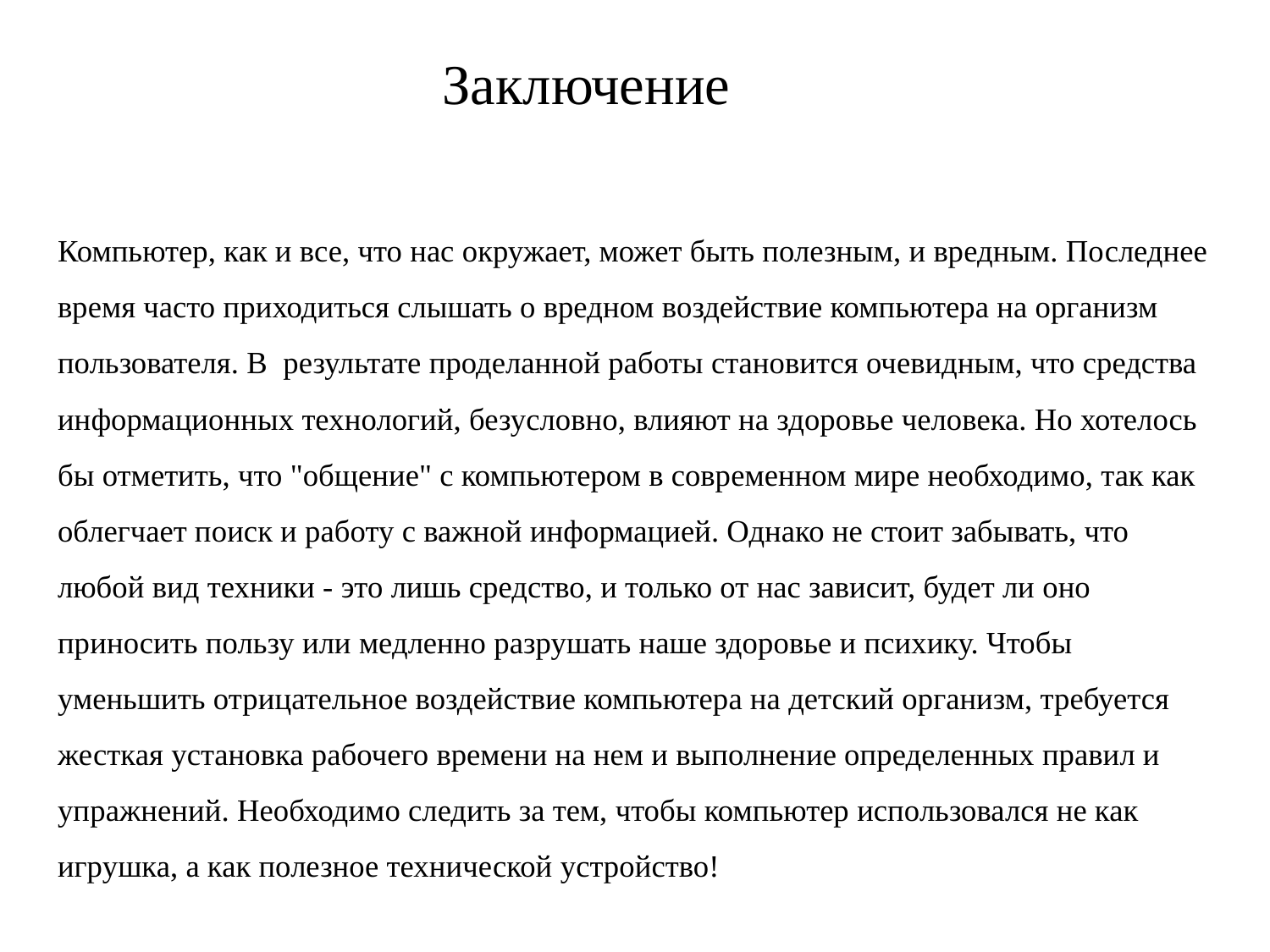

# Заключение
Компьютер, как и все, что нас окружает, может быть полезным, и вредным. Последнее время часто приходиться слышать о вредном воздействие компьютера на организм пользователя. В  результате проделанной работы становится очевидным, что средства информационных технологий, безусловно, влияют на здоровье человека. Но хотелось бы отметить, что "общение" с компьютером в современном мире необходимо, так как облегчает поиск и работу с важной информацией. Однако не стоит забывать, что любой вид техники - это лишь средство, и только от нас зависит, будет ли оно приносить пользу или медленно разрушать наше здоровье и психику. Чтобы уменьшить отрицательное воздействие компьютера на детский организм, требуется жесткая установка рабочего времени на нем и выполнение определенных правил и упражнений. Необходимо следить за тем, чтобы компьютер использовался не как игрушка, а как полезное технической устройство!